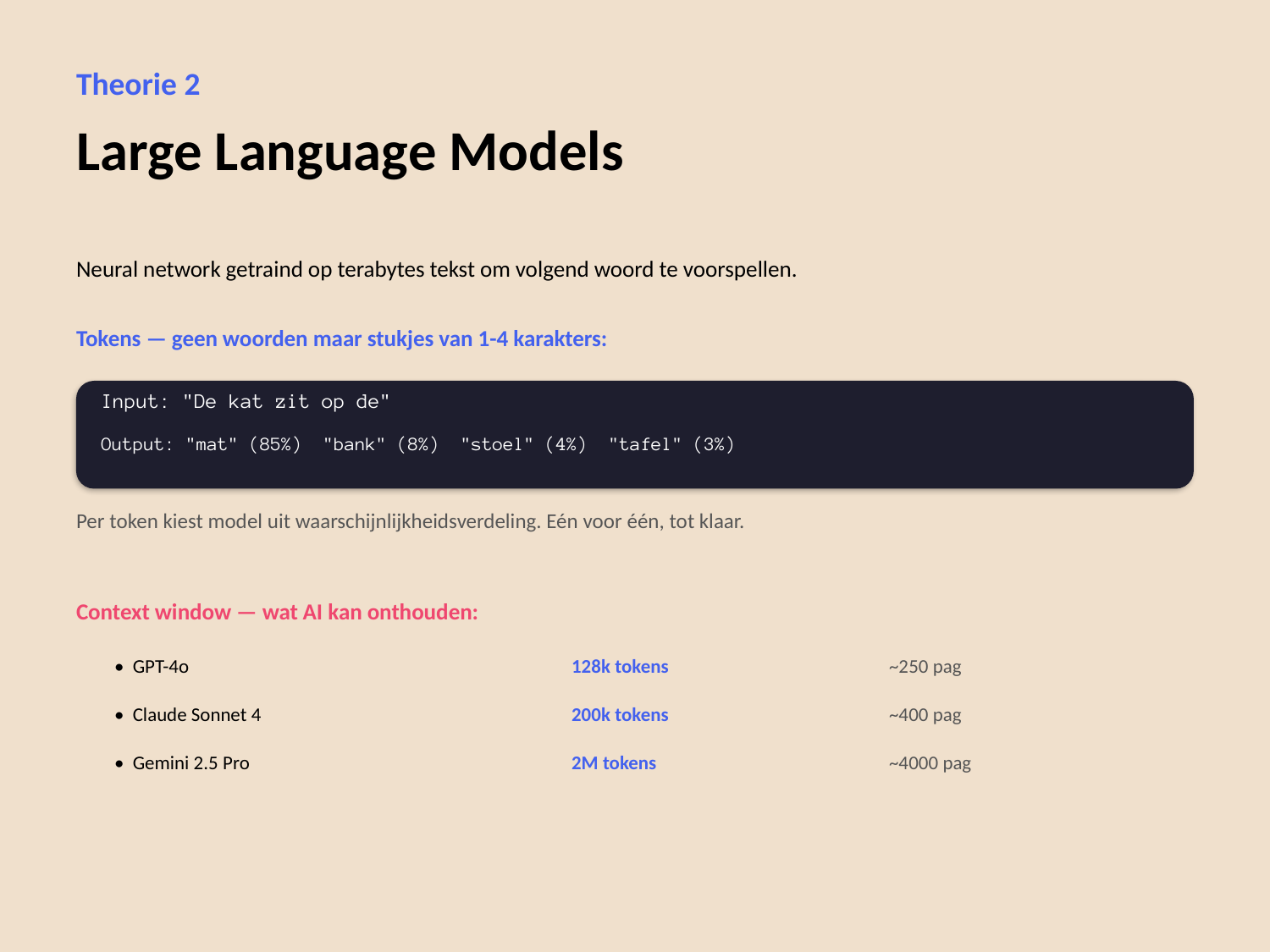

Theorie 2
Large Language Models
Neural network getraind op terabytes tekst om volgend woord te voorspellen.
Tokens — geen woorden maar stukjes van 1-4 karakters:

Input: "De kat zit op de"
Output: "mat" (85%)  "bank" (8%)  "stoel" (4%)  "tafel" (3%)
Per token kiest model uit waarschijnlijkheidsverdeling. Eén voor één, tot klaar.
Context window — wat AI kan onthouden:
•  GPT-4o
128k tokens
~250 pag
•  Claude Sonnet 4
200k tokens
~400 pag
•  Gemini 2.5 Pro
2M tokens
~4000 pag